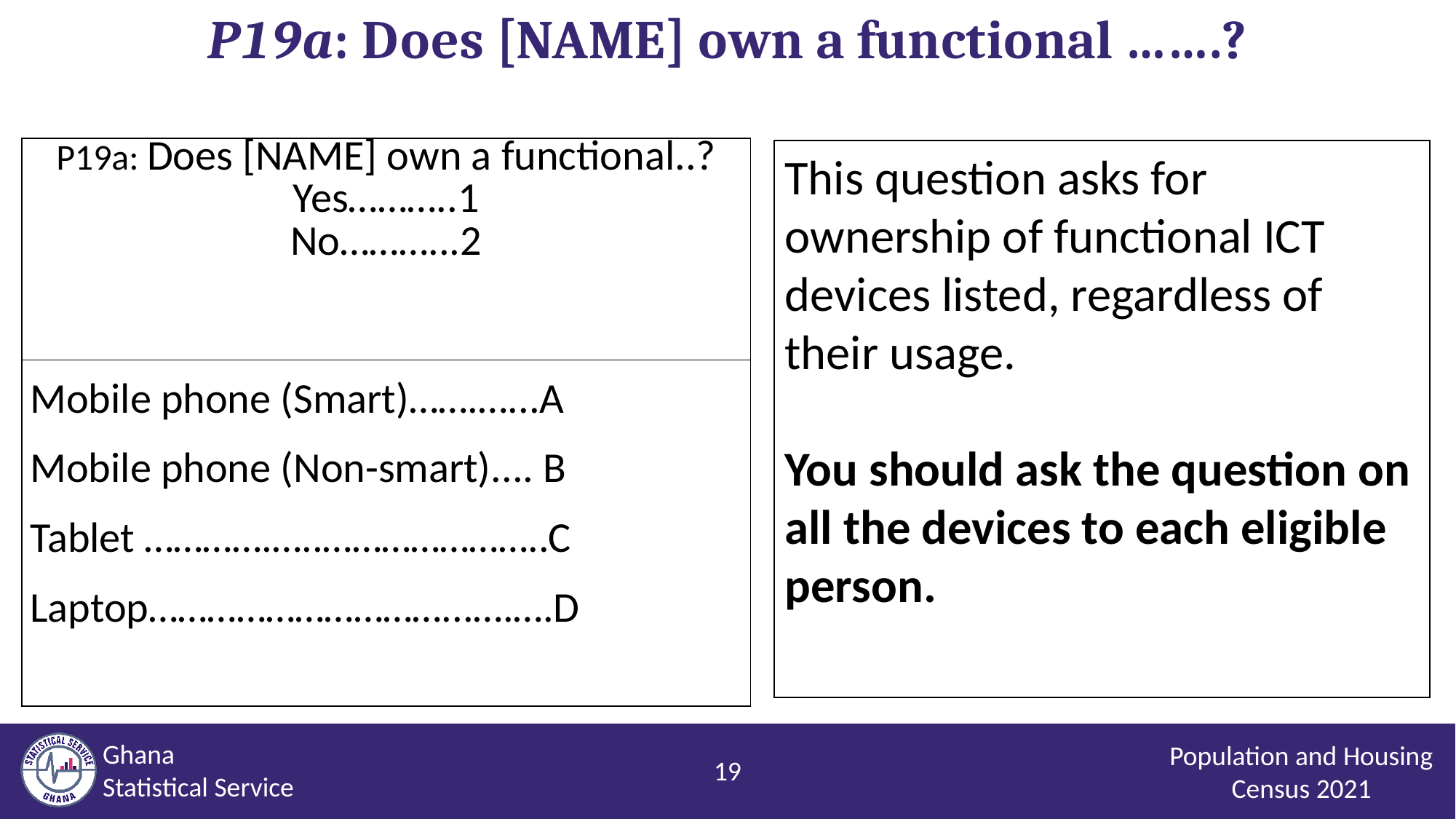

P19a: Does [NAME] own a functional …….?

| P19a: Does [NAME] own a functional..? Yes………..1 No………...2 |
| --- |
| Mobile phone (Smart)…….…...A Mobile phone (Non-smart).... B Tablet ………….…..…………………..C Laptop…………………………...….….D |
This question asks for ownership of functional ICT devices listed, regardless of their usage.

You should ask the question on all the devices to each eligible person.

Population and Housing Census 2021
19